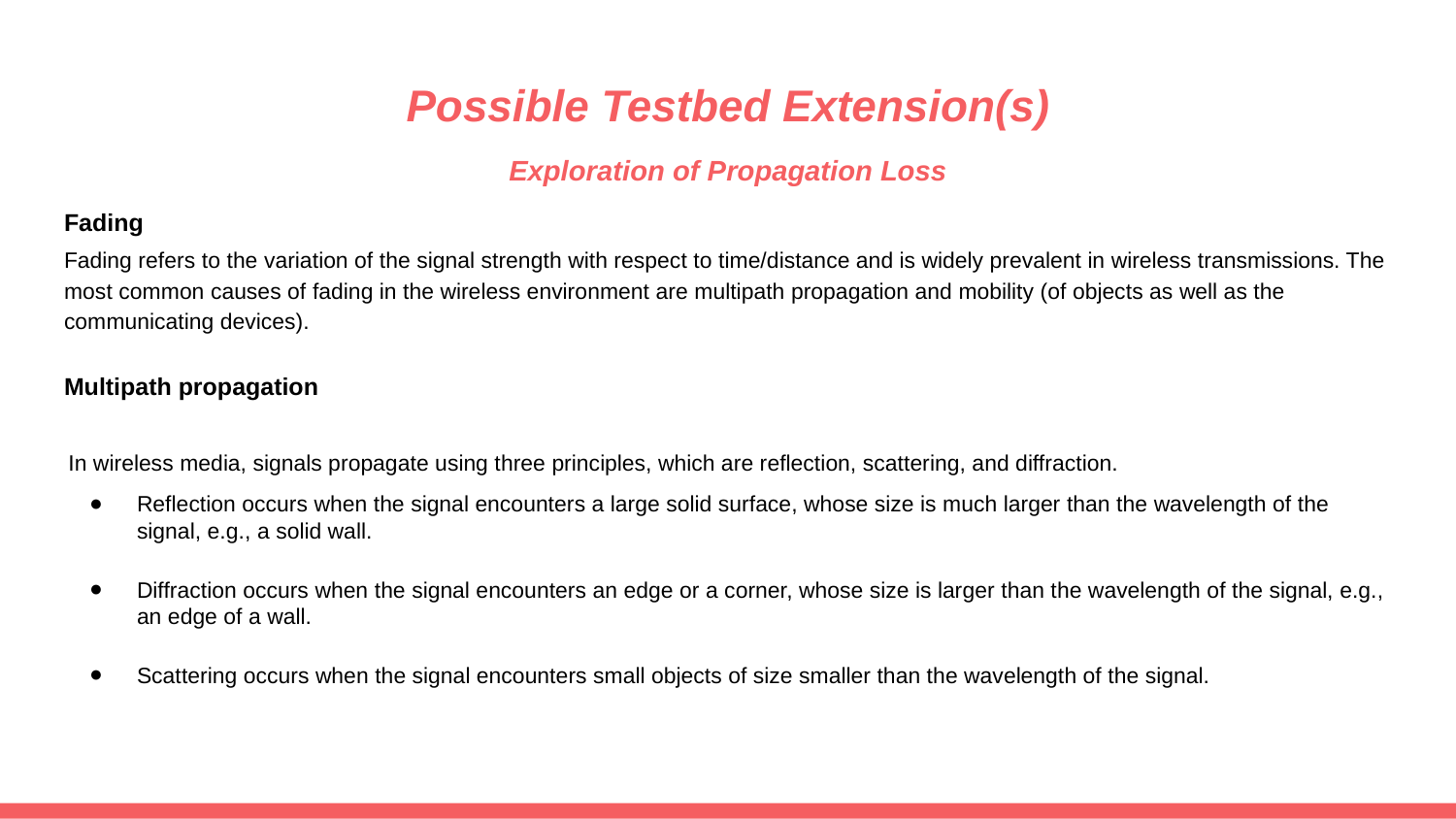

# Possible Testbed Extension(s)
Exploration of Propagation Loss
Fading
Fading refers to the variation of the signal strength with respect to time/distance and is widely prevalent in wireless transmissions. The most common causes of fading in the wireless environment are multipath propagation and mobility (of objects as well as the communicating devices).
Multipath propagation
In wireless media, signals propagate using three principles, which are reflection, scattering, and diffraction.
Reflection occurs when the signal encounters a large solid surface, whose size is much larger than the wavelength of the signal, e.g., a solid wall.
Diffraction occurs when the signal encounters an edge or a corner, whose size is larger than the wavelength of the signal, e.g., an edge of a wall.
Scattering occurs when the signal encounters small objects of size smaller than the wavelength of the signal.